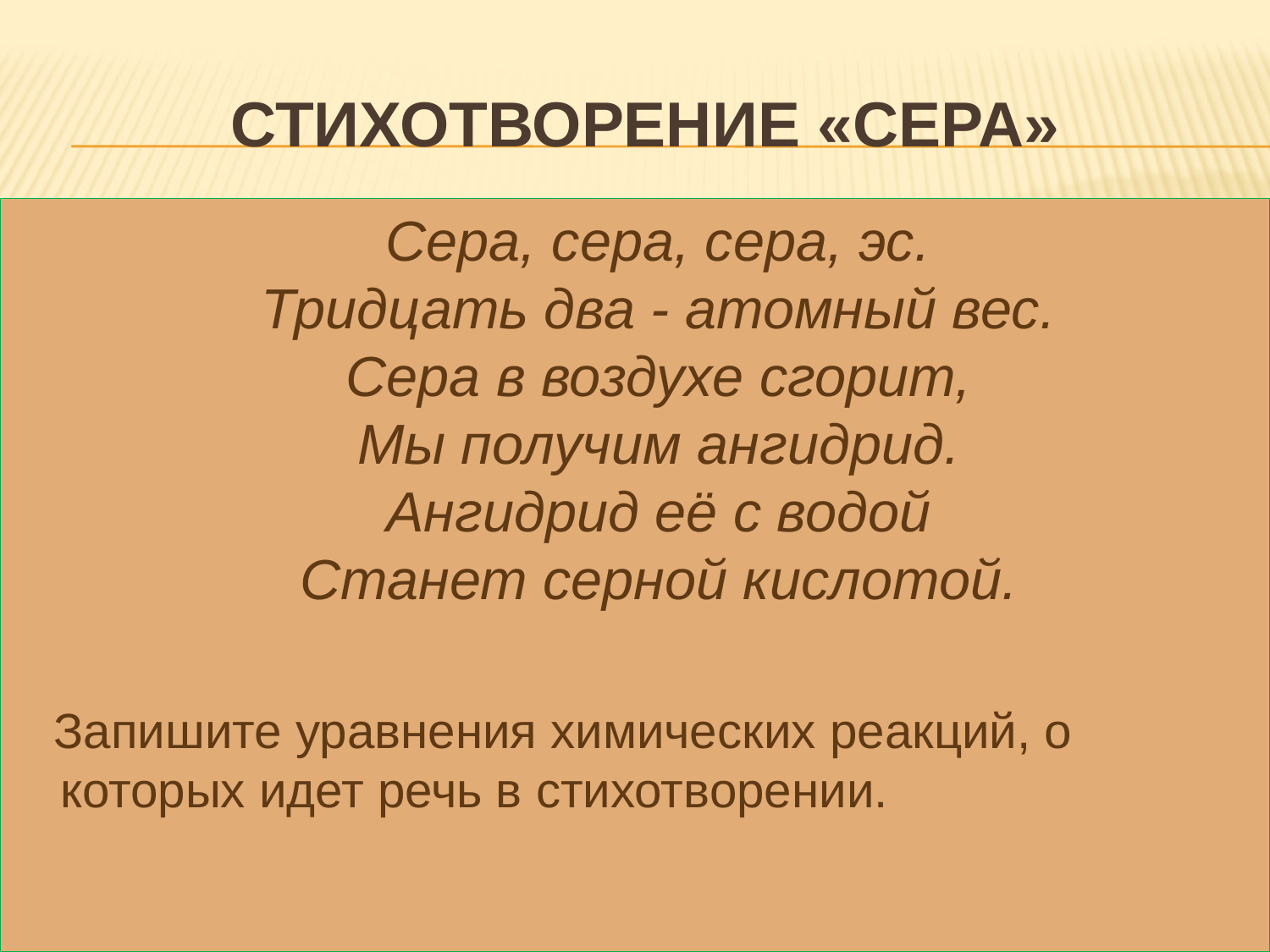

# Стихотворение «Сера»
   Сера, сера, сера, эс.
Тридцать два - атомный вес.
Сера в воздухе сгорит,
Мы получим ангидрид.
Ангидрид её с водой
Станет серной кислотой.

   Запишите уравнения химических реакций, о которых идет речь в стихотворении.